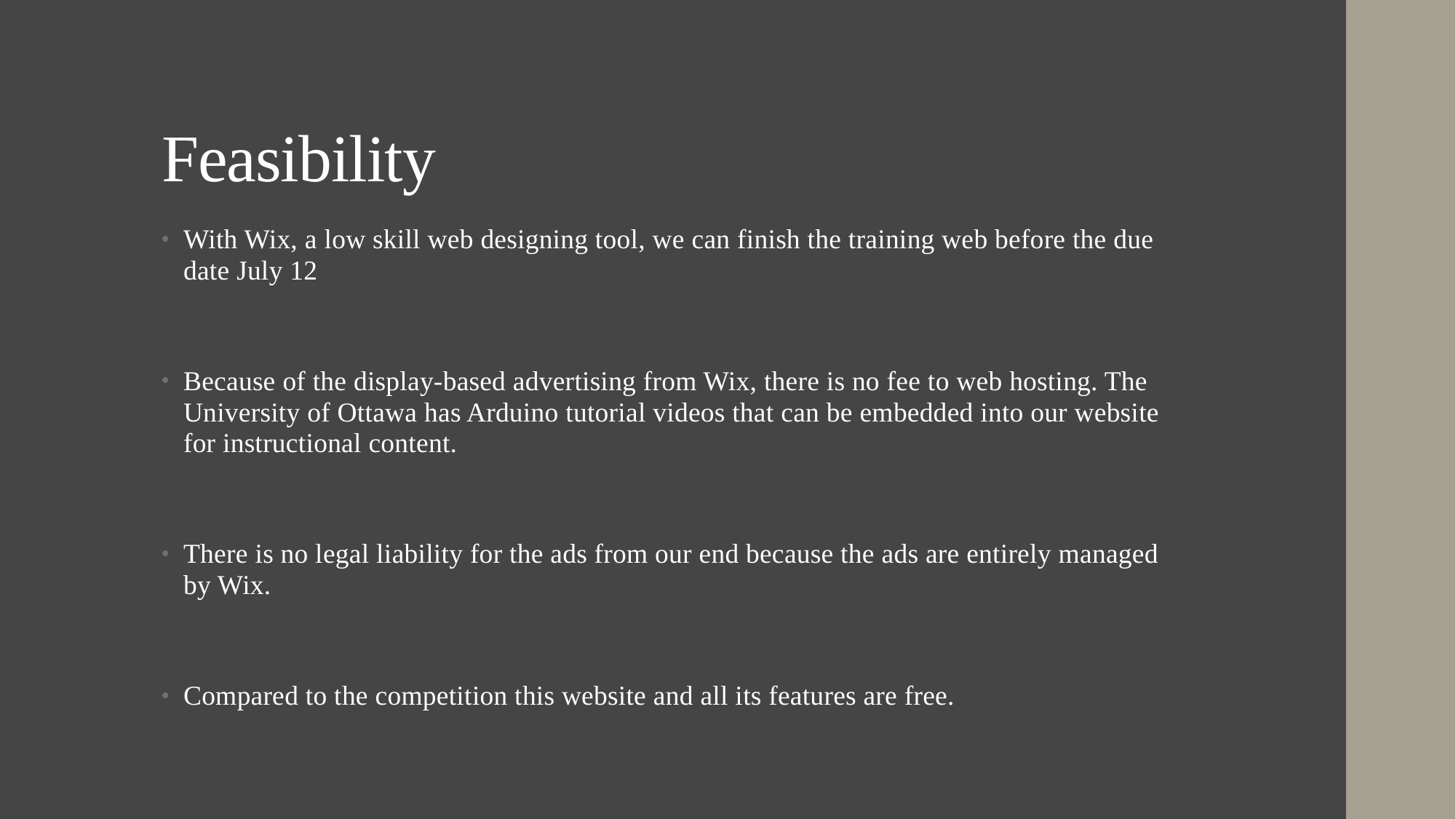

# Feasibility
With Wix, a low skill web designing tool, we can finish the training web before the due date July 12

Because of the display-based advertising from Wix, there is no fee to web hosting. The University of Ottawa has Arduino tutorial videos that can be embedded into our website for instructional content.

There is no legal liability for the ads from our end because the ads are entirely managed by Wix.

Compared to the competition this website and all its features are free.